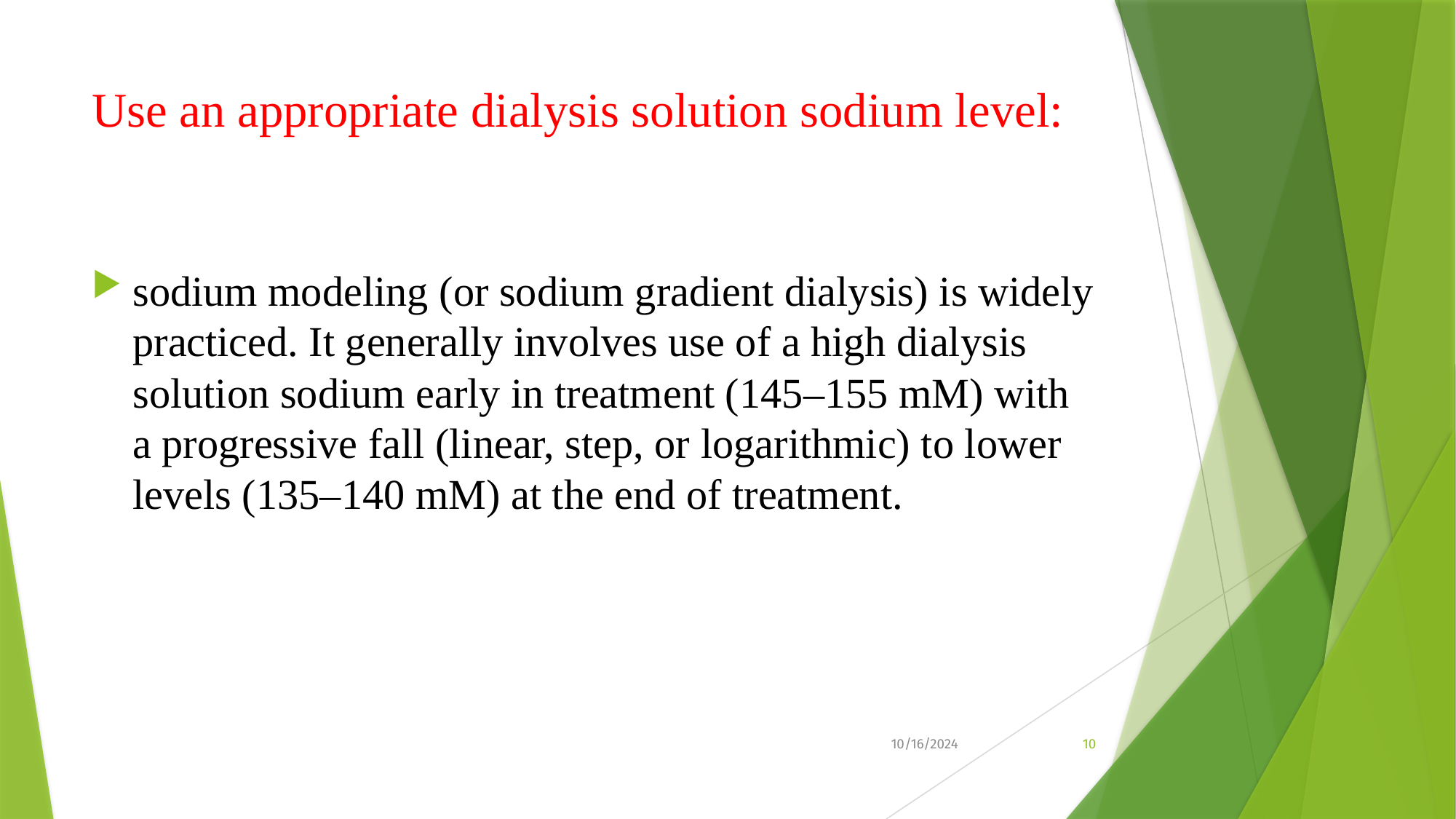

# Use an appropriate dialysis solution sodium level:
sodium modeling (or sodium gradient dialysis) is widely practiced. It generally involves use of a high dialysis solution sodium early in treatment (145–155 mM) with a progressive fall (linear, step, or logarithmic) to lower levels (135–140 mM) at the end of treatment.
10/16/2024
10